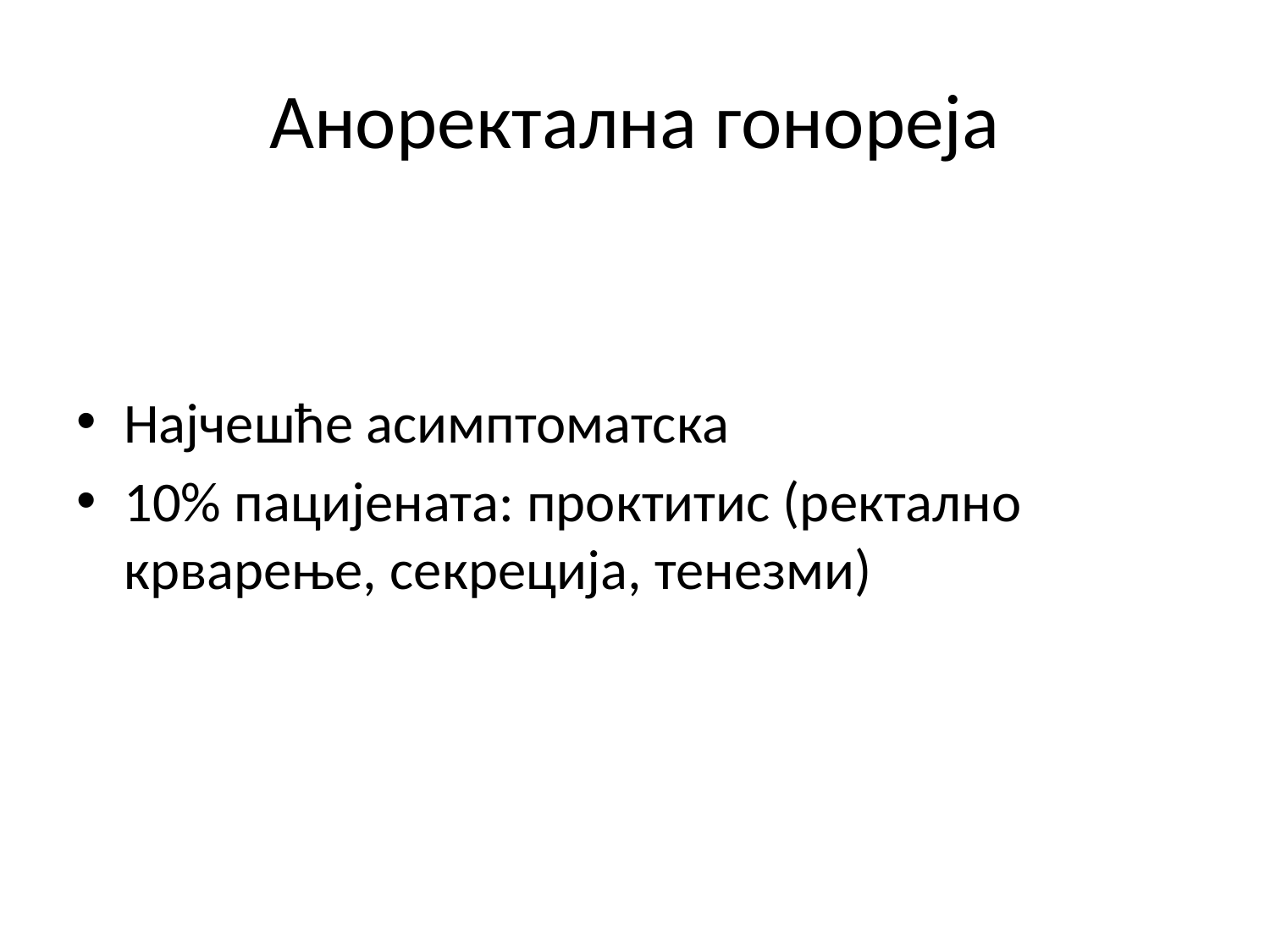

# Аноректална гонореја

Најчешће асимптоматска
10% пацијената: проктитис (ректално крварење, секреција, тенезми)